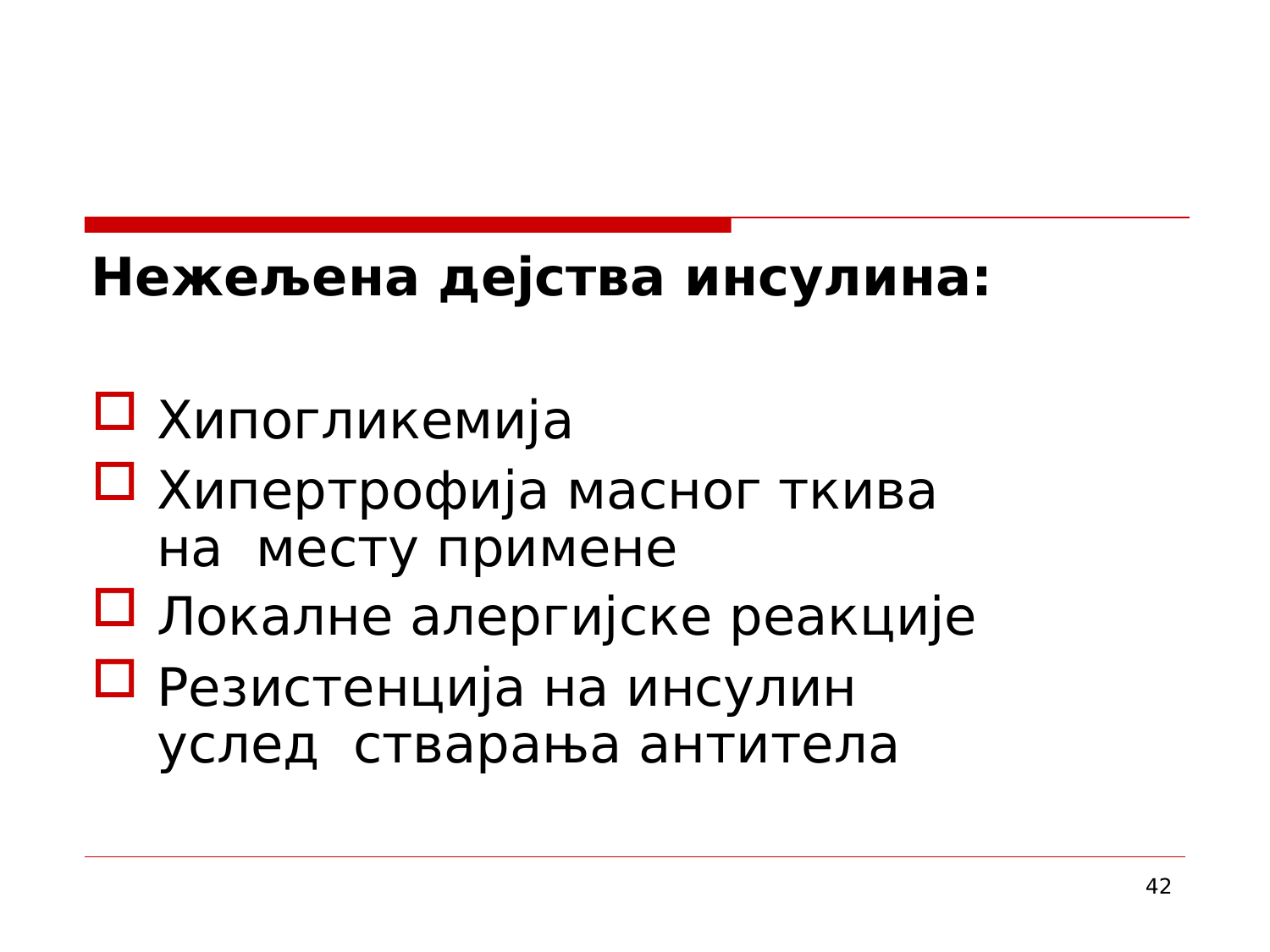

Нежељена дејства инсулина:

Хипогликемија
Хипертрофија масног ткива на  месту примене
Локалне алергијске реакције
Резистенција на инсулин услед  стварања антитела

42